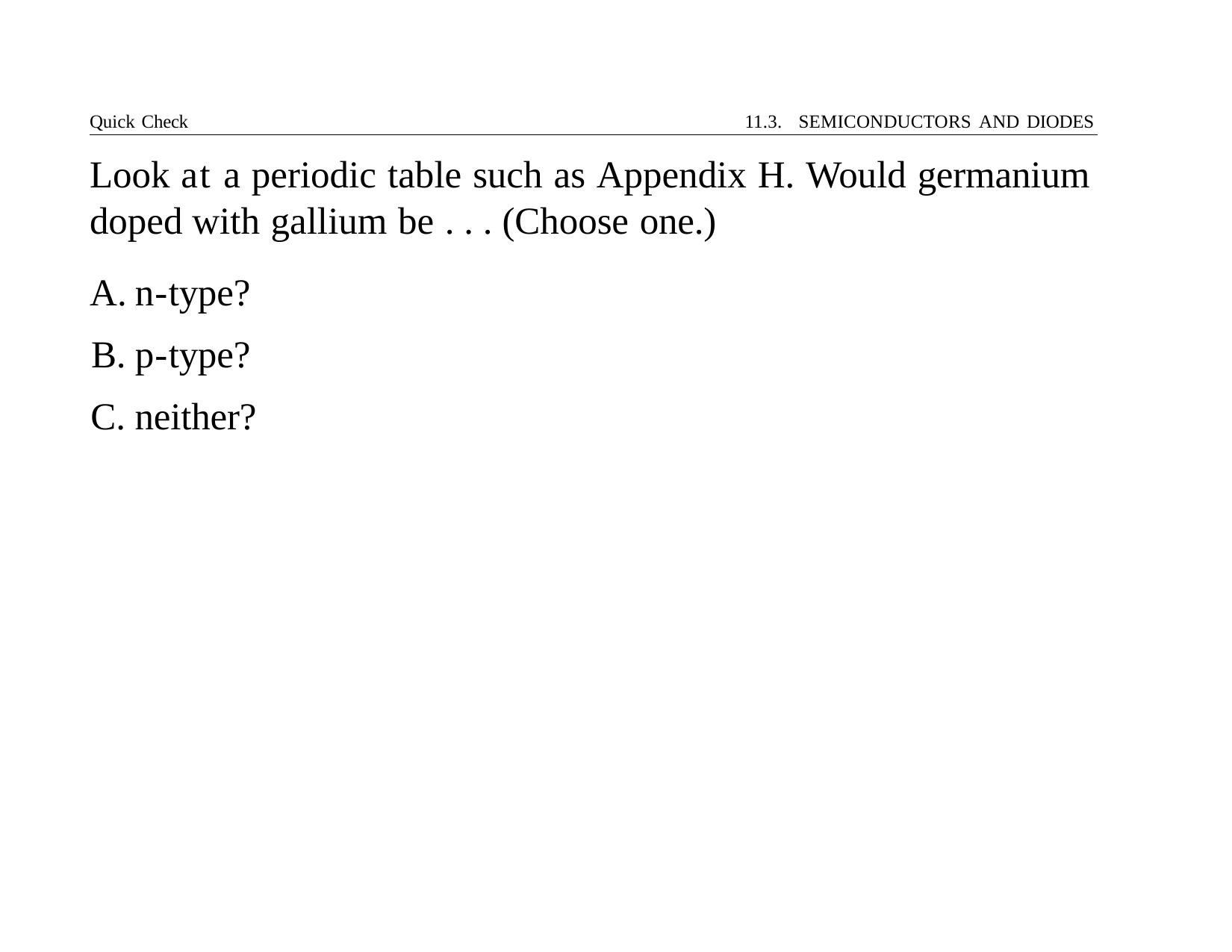

Quick Check	11.3.  SEMICONDUCTORS AND DIODES

# Look at a periodic table such as Appendix H. Would germanium doped with gallium be . . . (Choose one.)
n-type?
p-type?
neither?